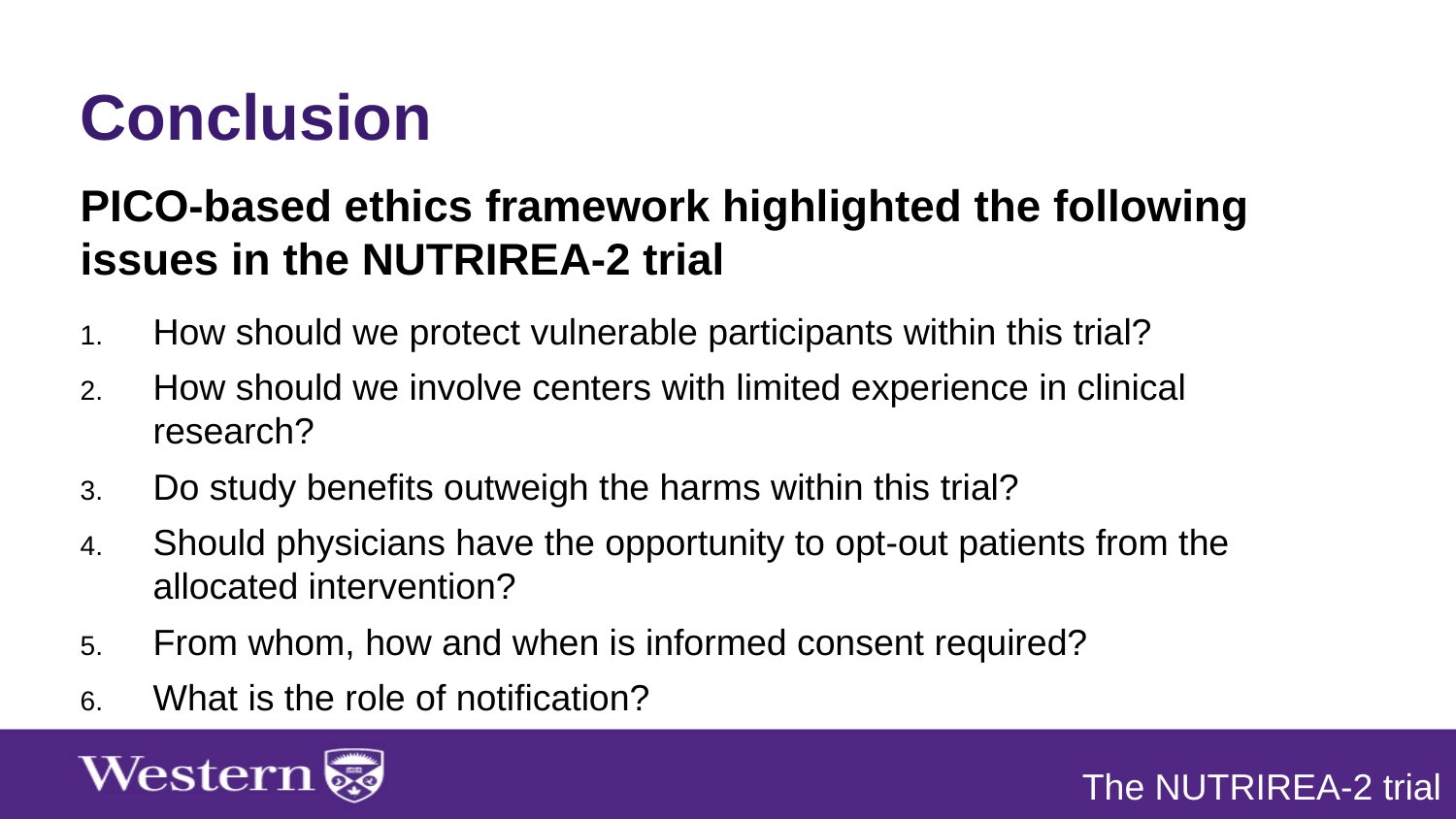

Conclusion
PICO-based ethics framework highlighted the following issues in the NUTRIREA-2 trial
How should we protect vulnerable participants within this trial?
How should we involve centers with limited experience in clinical research?
Do study benefits outweigh the harms within this trial?
Should physicians have the opportunity to opt-out patients from the allocated intervention?
From whom, how and when is informed consent required?
What is the role of notification?

The NUTRIREA-2 trial